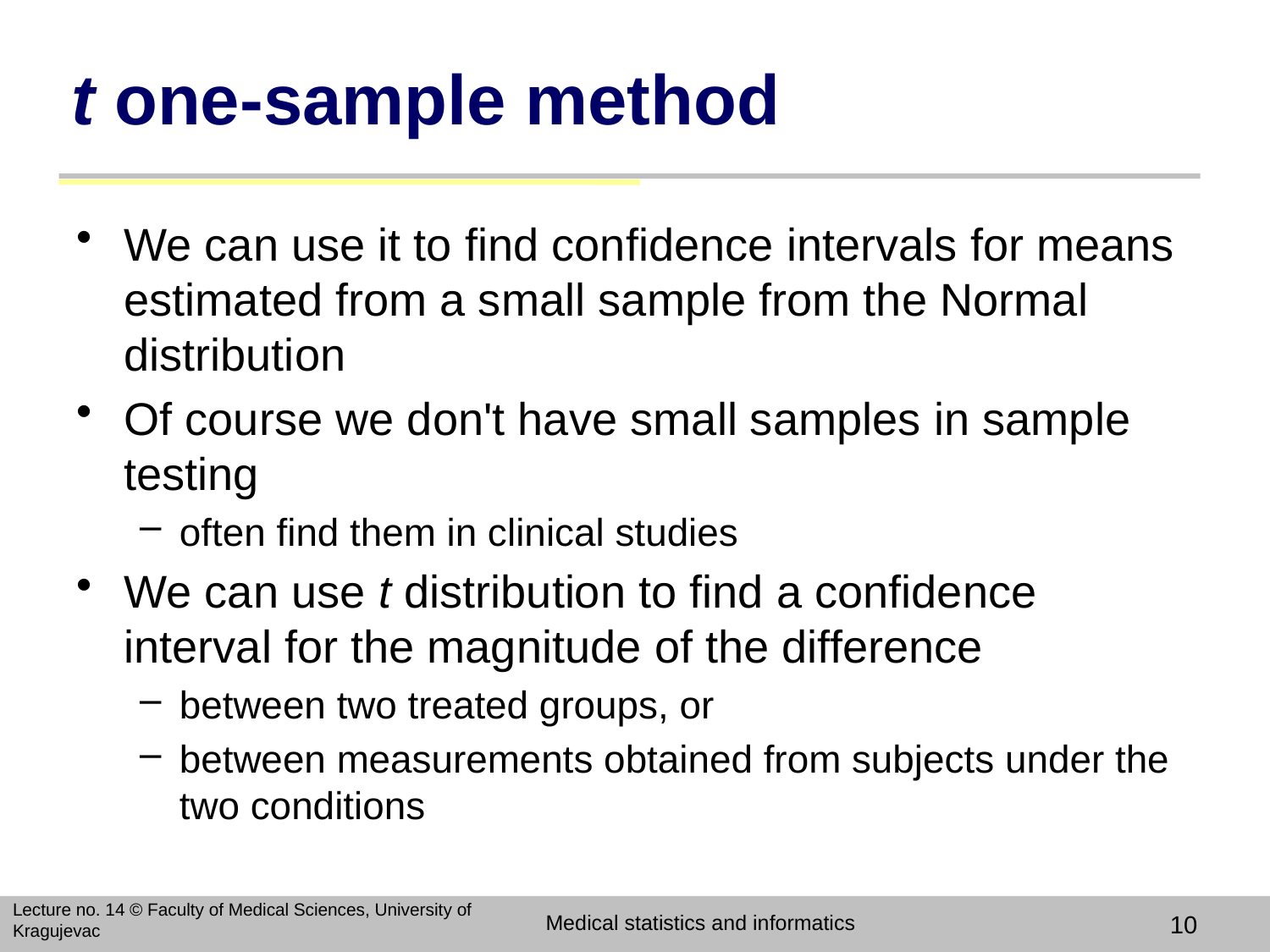

# t one-sample method
We can use it to find confidence intervals for means estimated from a small sample from the Normal distribution
Of course we don't have small samples in sample testing
often find them in clinical studies
We can use t distribution to find a confidence interval for the magnitude of the difference
between two treated groups, or
between measurements obtained from subjects under the two conditions
Lecture no. 14 © Faculty of Medical Sciences, University of Kragujevac
Medical statistics and informatics
10